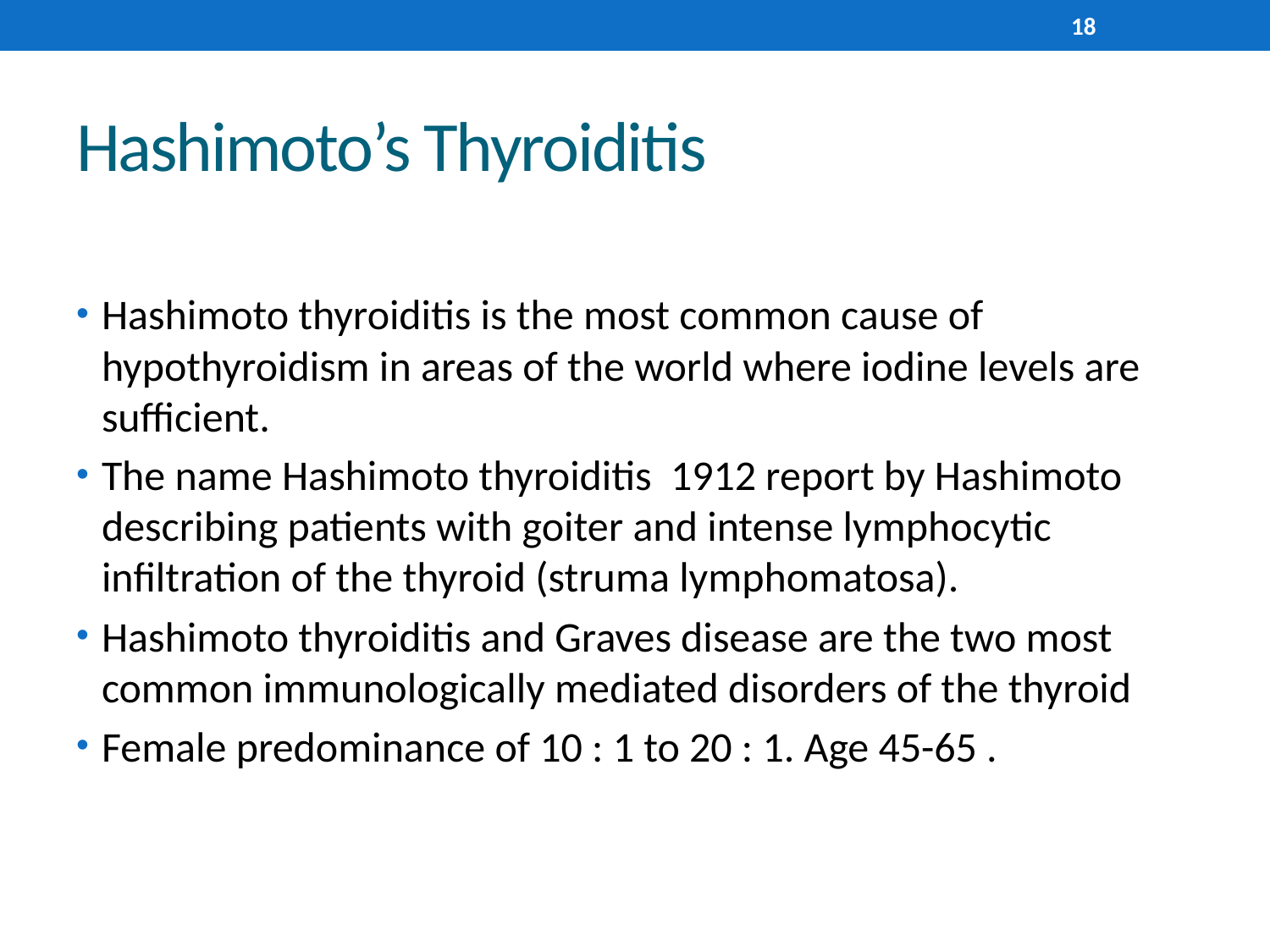

18
# Hashimoto’s Thyroiditis

Hashimoto thyroiditis is the most common cause of hypothyroidism in areas of the world where iodine levels are sufficient.
The name Hashimoto thyroiditis  1912 report by Hashimoto describing patients with goiter and intense lymphocytic infiltration of the thyroid (struma lymphomatosa).
Hashimoto thyroiditis and Graves disease are the two most common immunologically mediated disorders of the thyroid
Female predominance of 10 : 1 to 20 : 1. Age 45-65 .